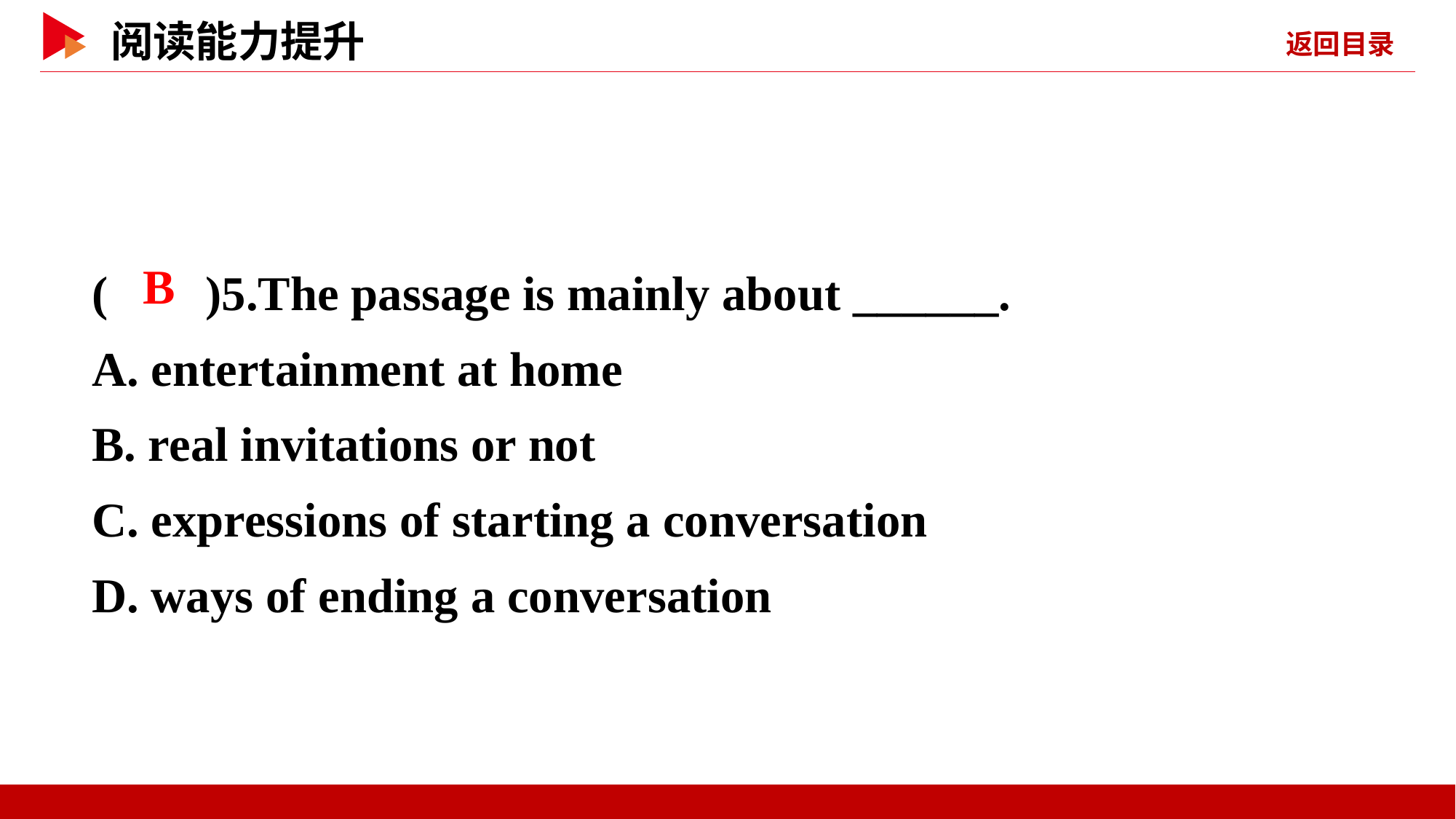

(        )5.The passage is mainly about ______.
A. entertainment at home
B. real invitations or not
C. expressions of starting a conversation
D. ways of ending a conversation
   B